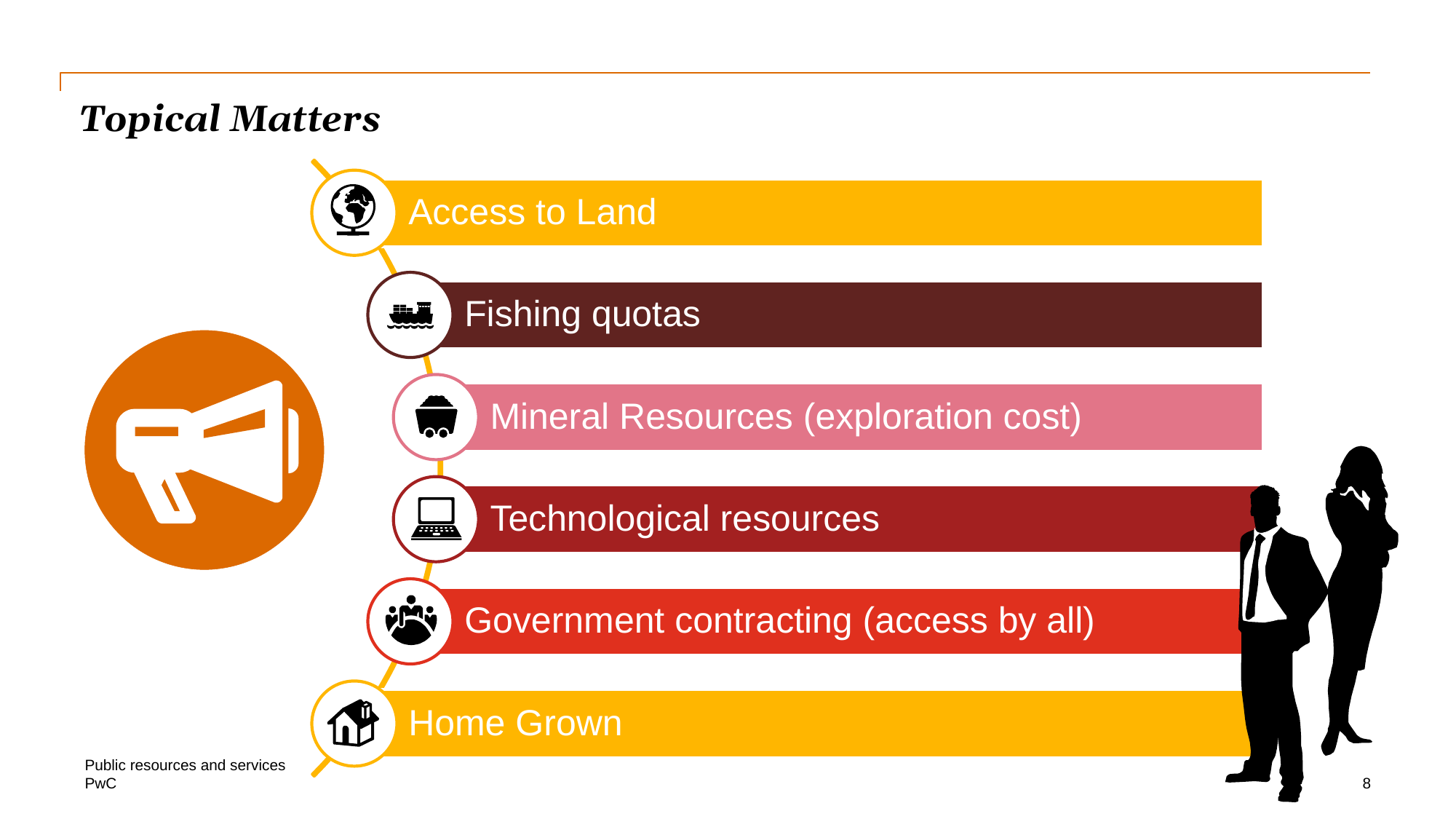

–
Topical Matters
Access to Land
Fishing quotas
Mineral Resources (exploration cost)
Technological resources
Government contracting (access by all)
Home Grown

Public resources and services
8